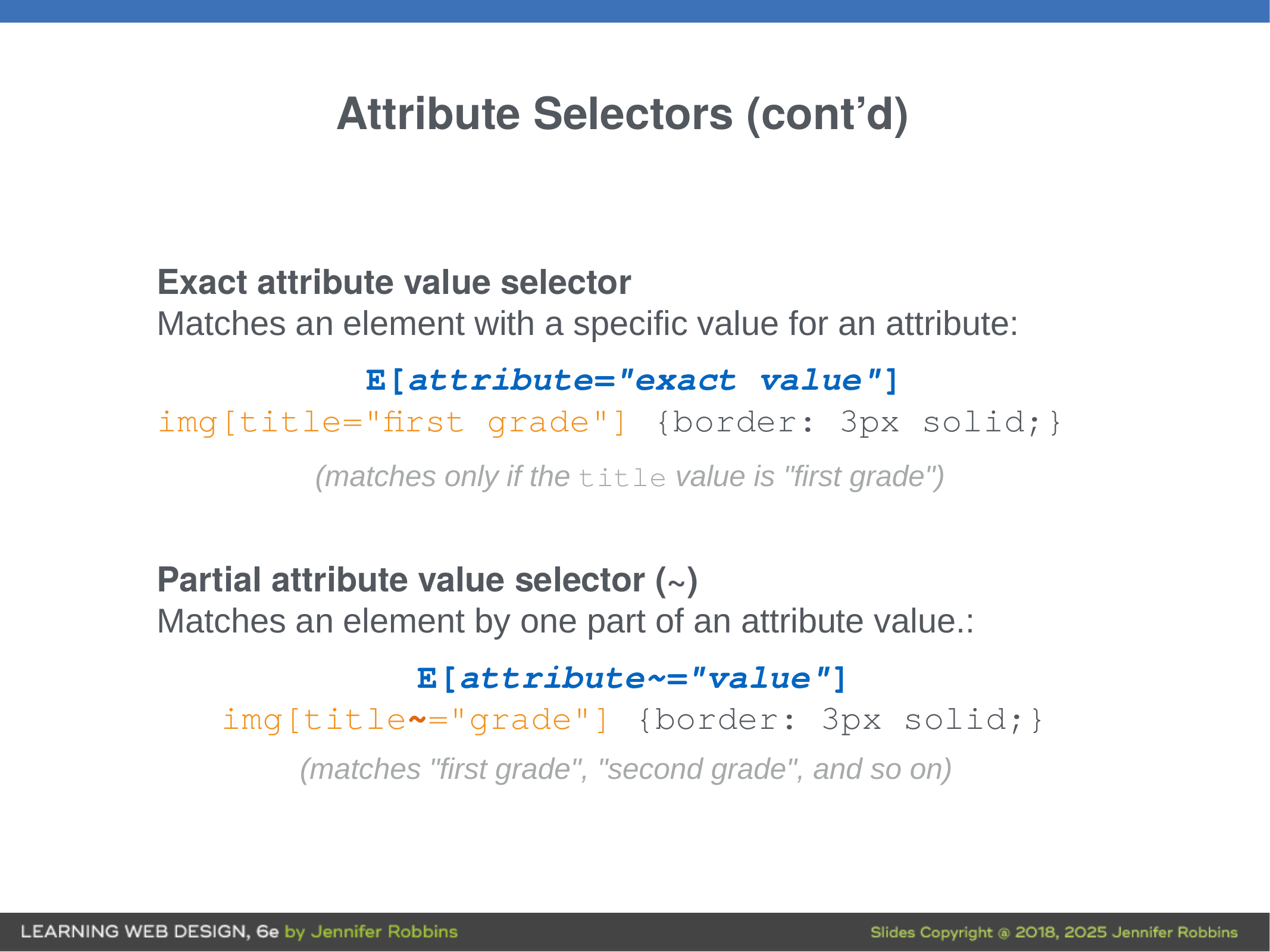

Attribute Selectors (cont’d)
Exact attribute value selector
Matches an element with a specific value for an attribute:
E[attribute="exact value"]
img[title="first grade"] {border: 3px solid;}
(matches only if the title value is "first grade")
Partial attribute value selector (~)
Matches an element by one part of an attribute value.:
E[attribute~="value"]
img[title~="grade"] {border: 3px solid;}
(matches "first grade", "second grade", and so on)